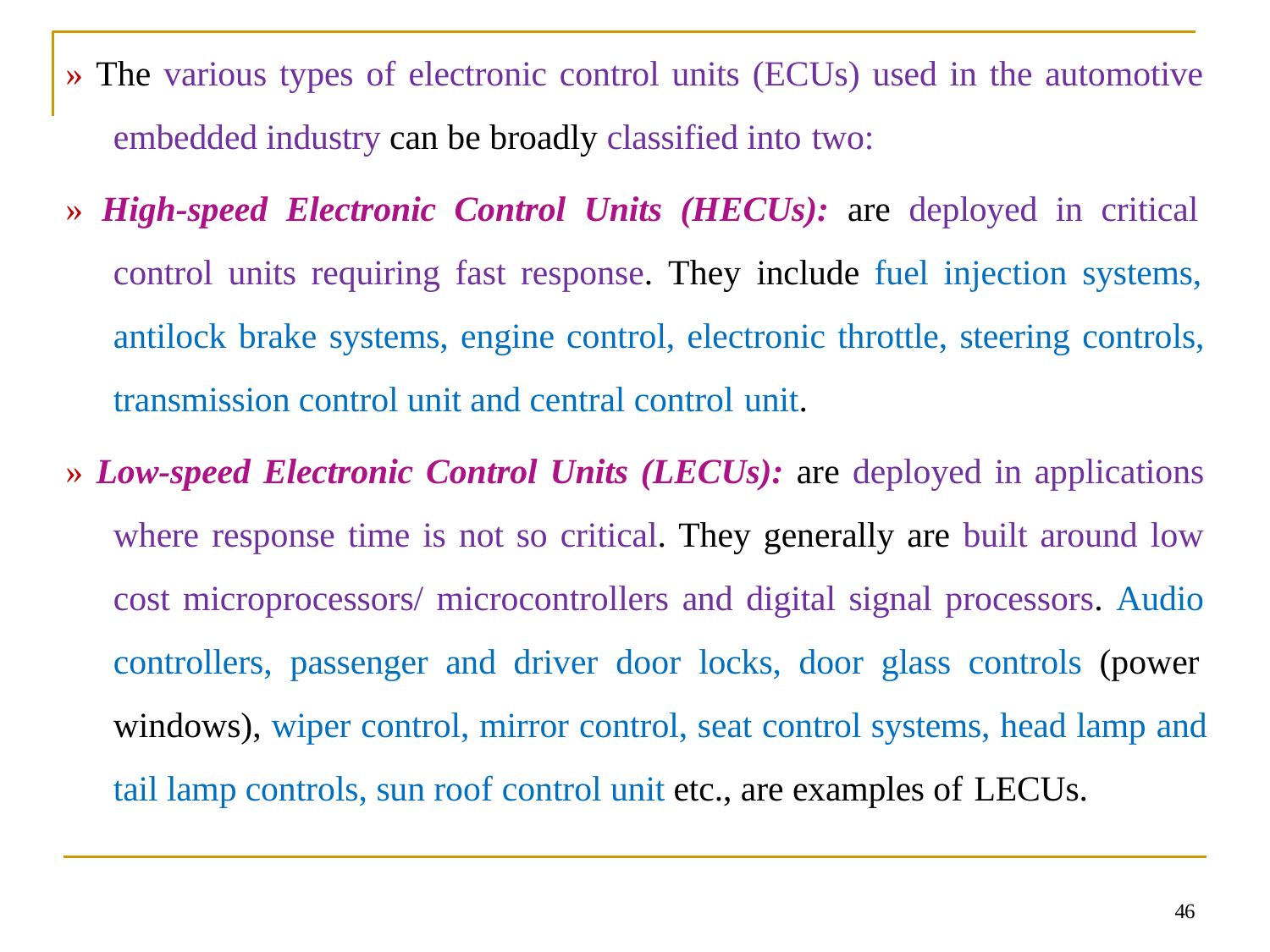

» The various types of electronic control units (ECUs) used in the automotive  embedded industry can be broadly classified into two:
» High-speed Electronic Control Units (HECUs): are deployed in critical  control units requiring fast response. They include fuel injection systems,  antilock brake systems, engine control, electronic throttle, steering controls,  transmission control unit and central control unit.
» Low-speed Electronic Control Units (LECUs): are deployed in applications  where response time is not so critical. They generally are built around low  cost microprocessors/ microcontrollers and digital signal processors. Audio  controllers, passenger and driver door locks, door glass controls (power  windows), wiper control, mirror control, seat control systems, head lamp and  tail lamp controls, sun roof control unit etc., are examples of LECUs.
46